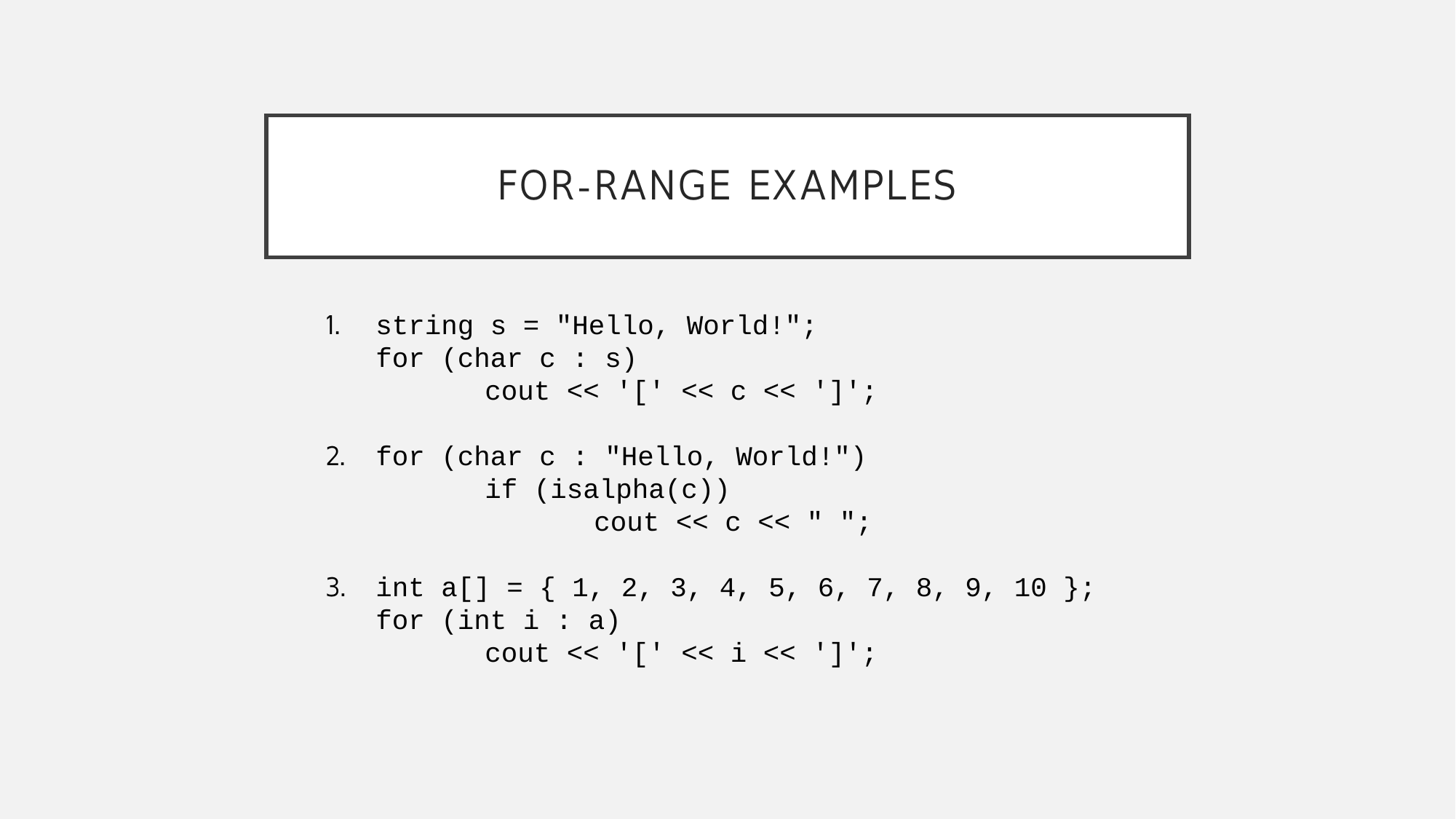

# For-Range Examples
1.

2.

3.
string s = "Hello, World!";
for (char c : s)
	cout << '[' << c << ']';

for (char c : "Hello, World!")
	if (isalpha(c))
		cout << c << " ";

int a[] = { 1, 2, 3, 4, 5, 6, 7, 8, 9, 10 };
for (int i : a)
	cout << '[' << i << ']';